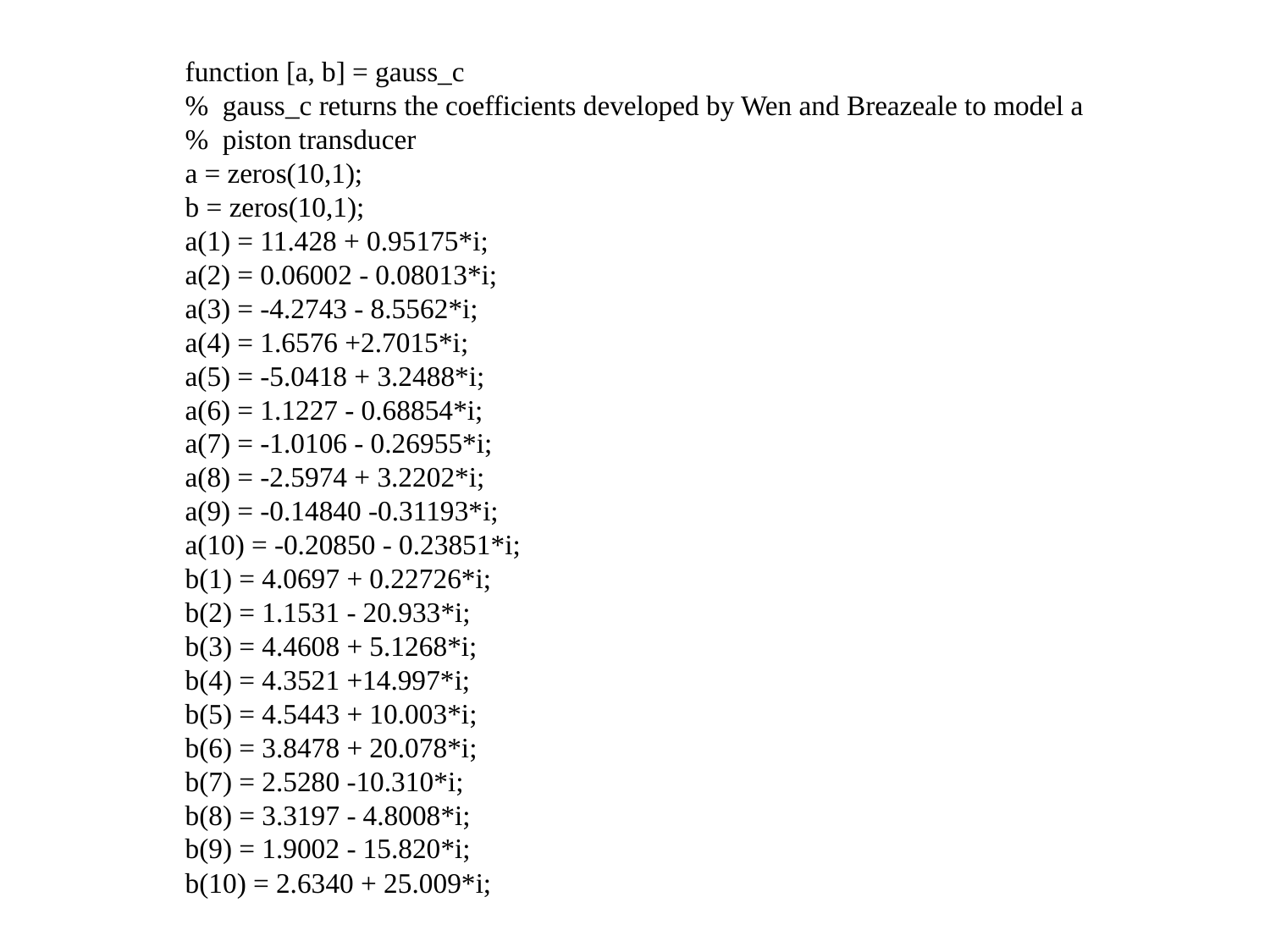

function [a, b] = gauss_c
%  gauss_c returns the coefficients developed by Wen and Breazeale to model a
%  piston transducer
a = zeros(10,1);
b = zeros(10,1);
a(1) = 11.428 + 0.95175*i;
a(2) = 0.06002 - 0.08013*i;
a(3) = -4.2743 - 8.5562*i;
a(4) = 1.6576 +2.7015*i;
a(5) = -5.0418 + 3.2488*i;
a(6) = 1.1227 - 0.68854*i;
a(7) = -1.0106 - 0.26955*i;
a(8) = -2.5974 + 3.2202*i;
a(9) = -0.14840 -0.31193*i;
a(10) = -0.20850 - 0.23851*i;
b(1) = 4.0697 + 0.22726*i;
b(2) = 1.1531 - 20.933*i;
b(3) = 4.4608 + 5.1268*i;
b(4) = 4.3521 +14.997*i;
b(5) = 4.5443 + 10.003*i;
b(6) = 3.8478 + 20.078*i;
b(7) = 2.5280 -10.310*i;
b(8) = 3.3197 - 4.8008*i;
b(9) = 1.9002 - 15.820*i;
b(10) = 2.6340 + 25.009*i;